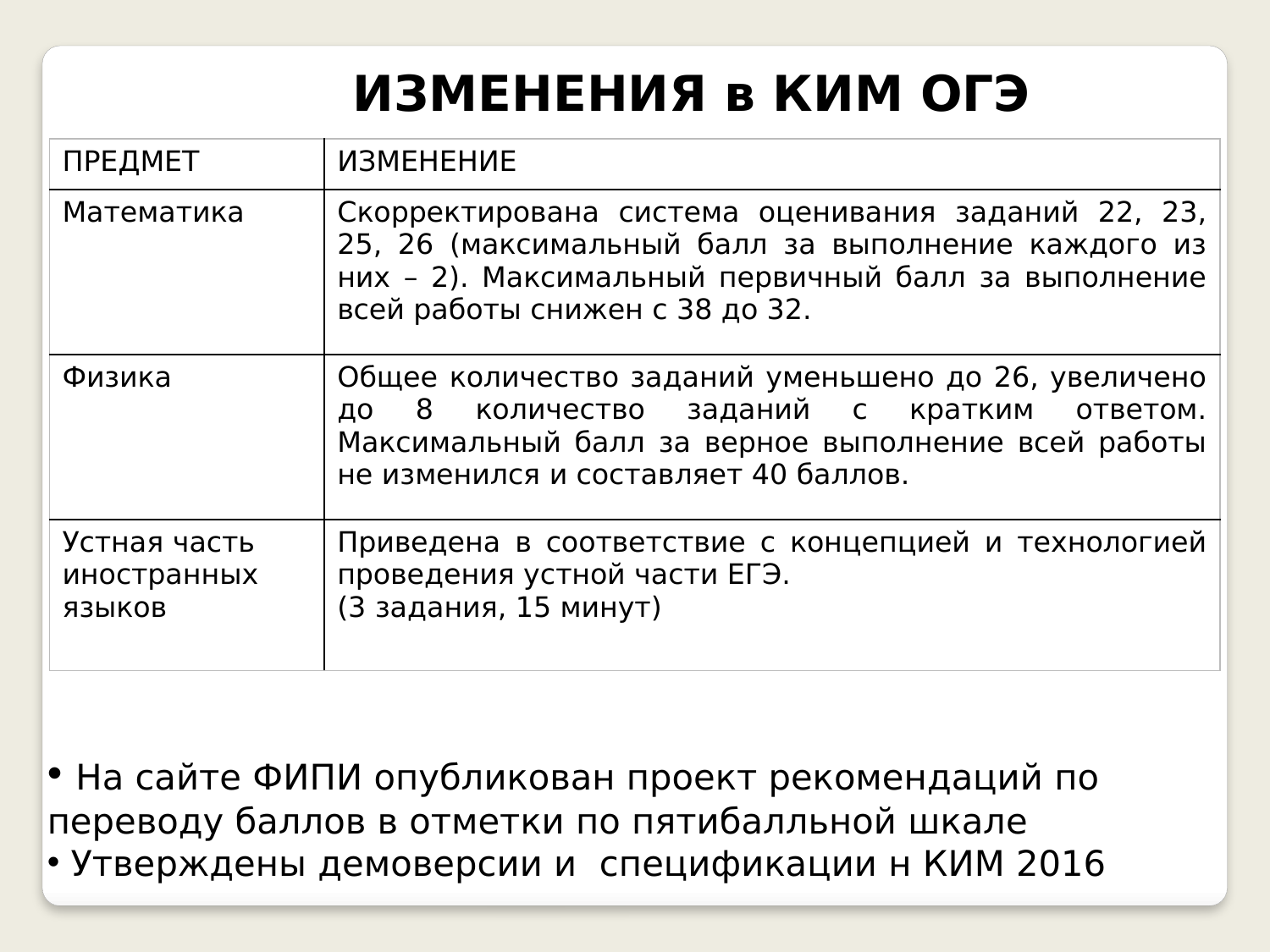

ИЗМЕНЕНИЯ в КИМ ОГЭ
| ПРЕДМЕТ | ИЗМЕНЕНИЕ |
| --- | --- |
| Математика | Скорректирована система оценивания заданий 22, 23, 25, 26 (максимальный балл за выполнение каждого из них – 2). Максимальный первичный балл за выполнение всей работы снижен с 38 до 32. |
| Физика | Общее количество заданий уменьшено до 26, увеличено до 8 количество заданий с кратким ответом. Максимальный балл за верное выполнение всей работы не изменился и составляет 40 баллов. |
| Устная часть иностранных языков | Приведена в соответствие с концепцией и технологией проведения устной части ЕГЭ. (3 задания, 15 минут) |

 На сайте ФИПИ опубликован проект рекомендаций по переводу баллов в отметки по пятибалльной шкале
 Утверждены демоверсии и  спецификации н КИМ 2016